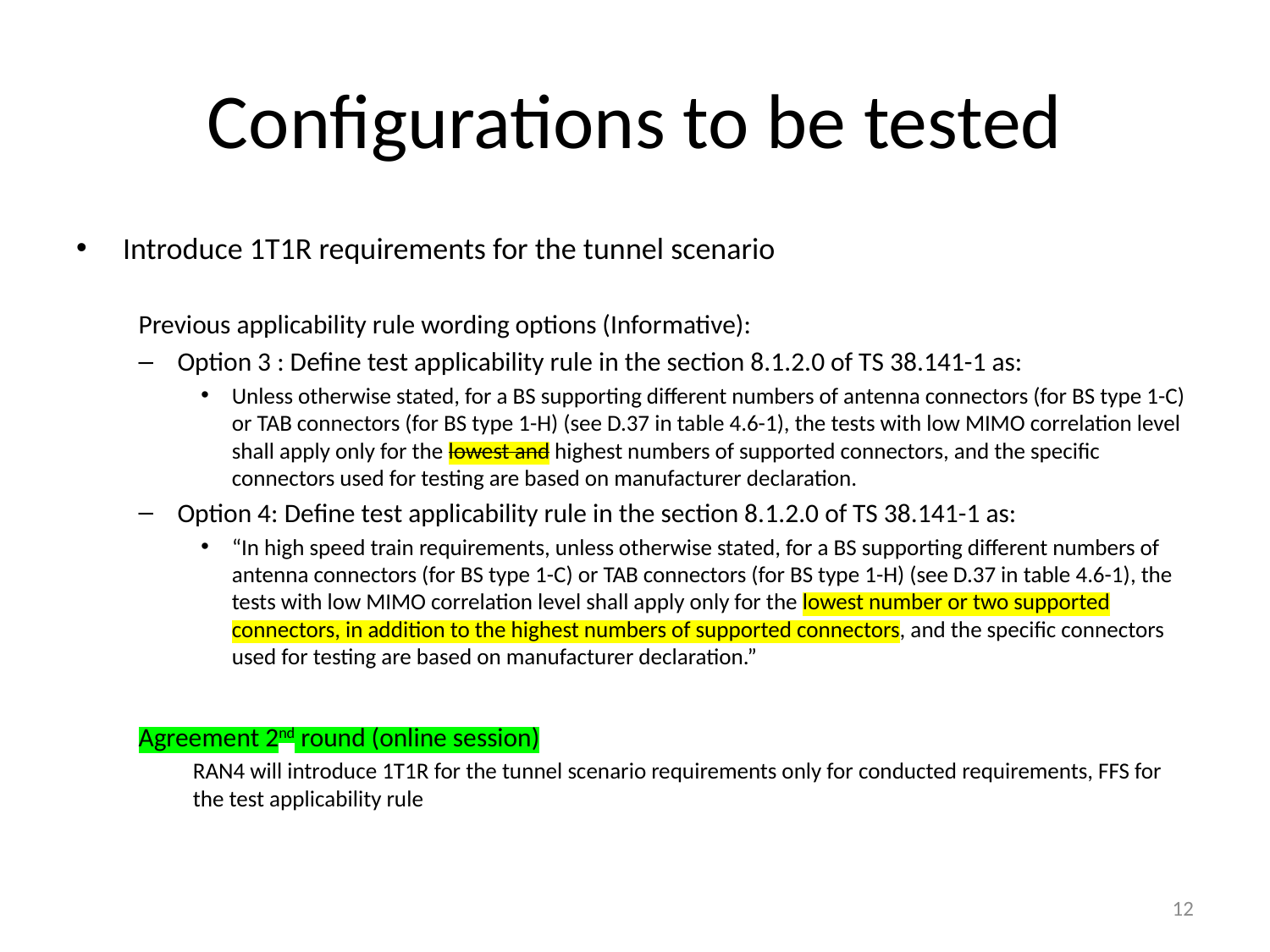

# Configurations to be tested
Introduce 1T1R requirements for the tunnel scenario

Previous applicability rule wording options (Informative):
Option 3 : Define test applicability rule in the section 8.1.2.0 of TS 38.141-1 as:
Unless otherwise stated, for a BS supporting different numbers of antenna connectors (for BS type 1-C) or TAB connectors (for BS type 1-H) (see D.37 in table 4.6-1), the tests with low MIMO correlation level shall apply only for the lowest and highest numbers of supported connectors, and the specific connectors used for testing are based on manufacturer declaration.
Option 4: Define test applicability rule in the section 8.1.2.0 of TS 38.141-1 as:
“In high speed train requirements, unless otherwise stated, for a BS supporting different numbers of antenna connectors (for BS type 1-C) or TAB connectors (for BS type 1-H) (see D.37 in table 4.6-1), the tests with low MIMO correlation level shall apply only for the lowest number or two supported connectors, in addition to the highest numbers of supported connectors, and the specific connectors used for testing are based on manufacturer declaration.”

Agreement 2nd round (online session)
RAN4 will introduce 1T1R for the tunnel scenario requirements only for conducted requirements, FFS for the test applicability rule

12